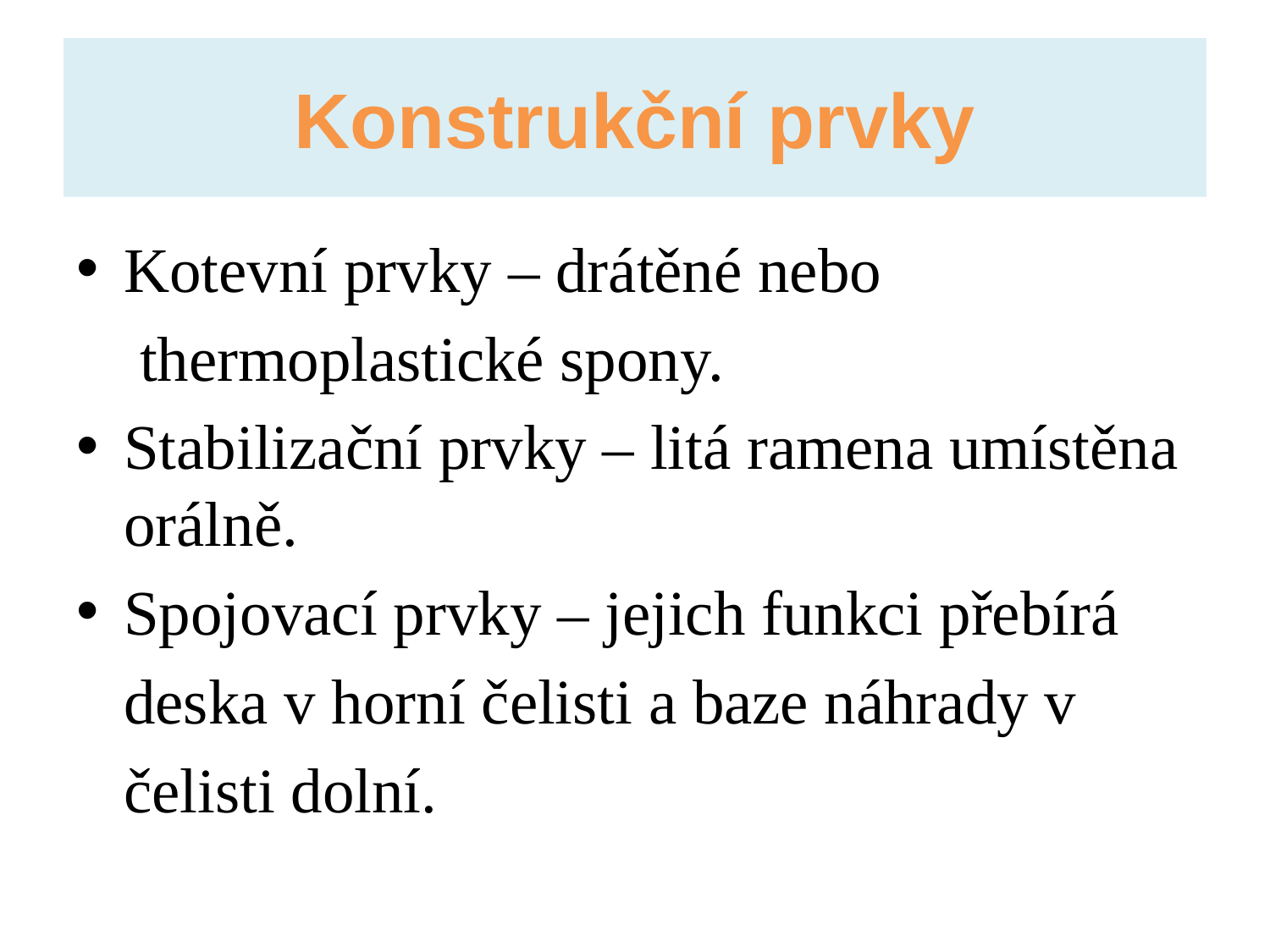

# Konstrukční prvky
Kotevní prvky – drátěné nebo
    thermoplastické spony.
Stabilizační prvky – litá ramena umístěna orálně.
Spojovací prvky – jejich funkci přebírá
   deska v horní čelisti a baze náhrady v
   čelisti dolní.